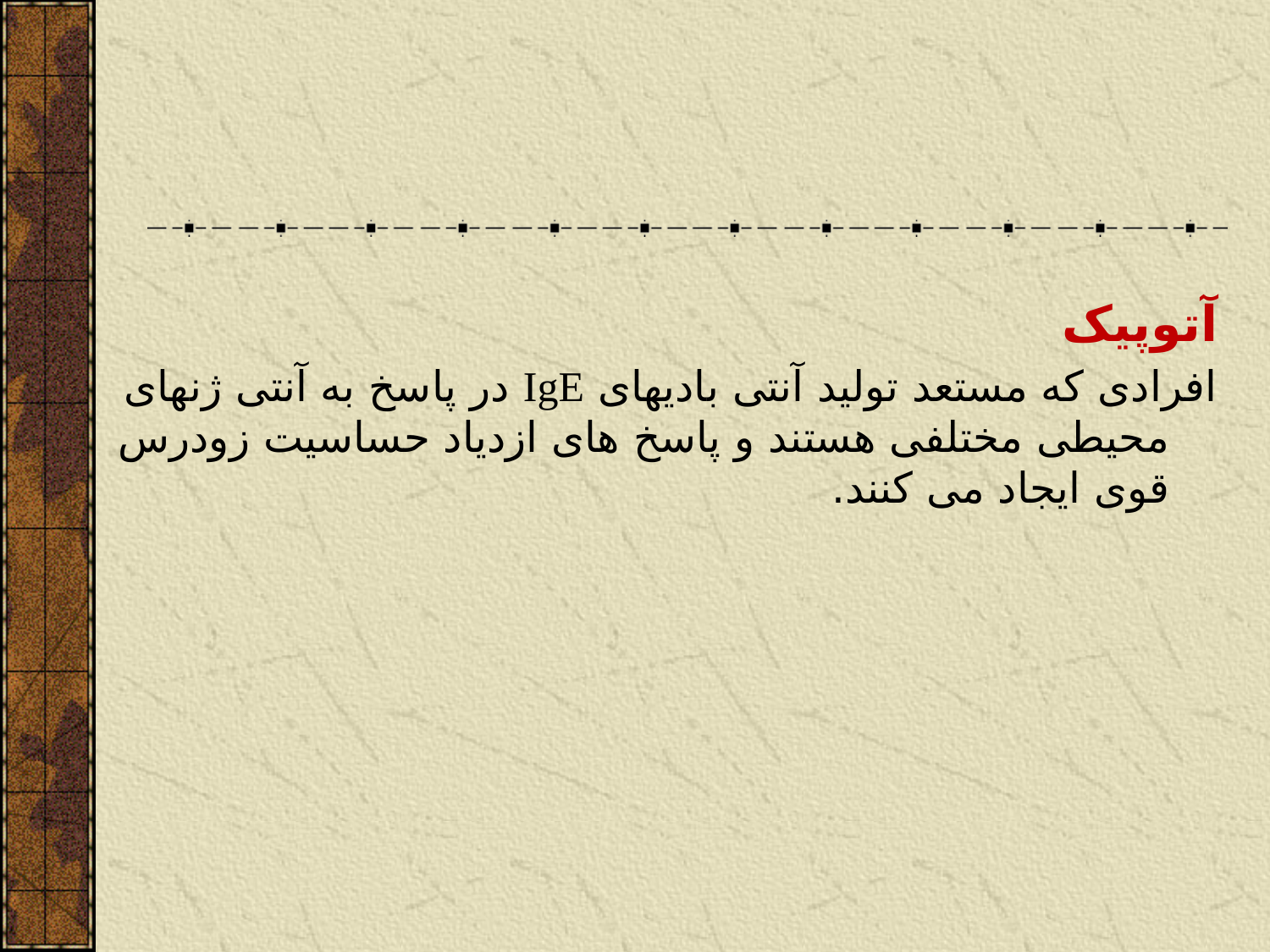

آتوپیک
افرادی که مستعد تولید آنتی بادیهای IgE در پاسخ به آنتی ژنهای محیطی مختلفی هستند و پاسخ های ازدیاد حساسیت زودرس قوی ایجاد می کنند.